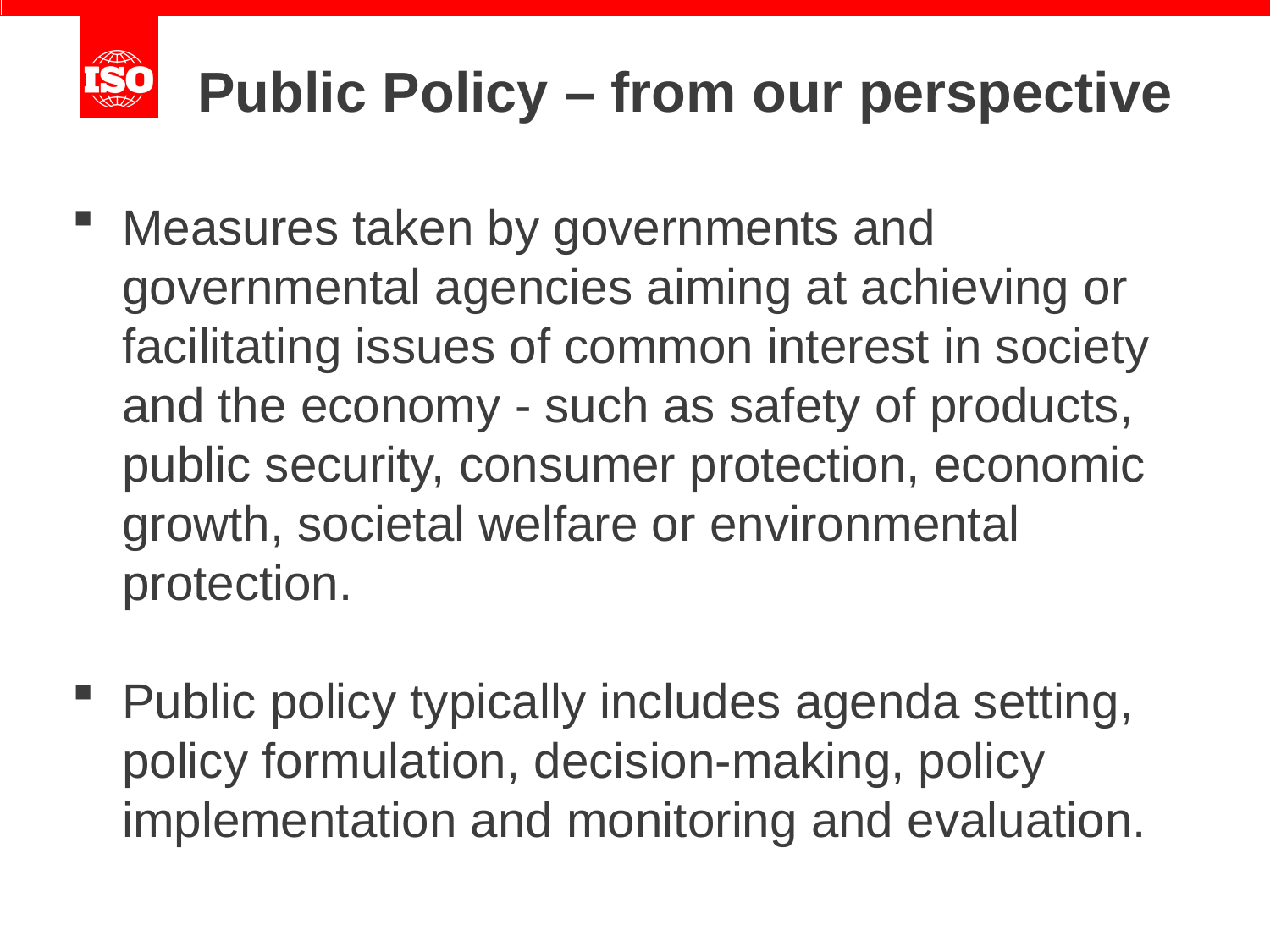

# Public Policy – from our perspective
Measures taken by governments and governmental agencies aiming at achieving or facilitating issues of common interest in society and the economy - such as safety of products, public security, consumer protection, economic growth, societal welfare or environmental protection.

Public policy typically includes agenda setting, policy formulation, decision-making, policy implementation and monitoring and evaluation.